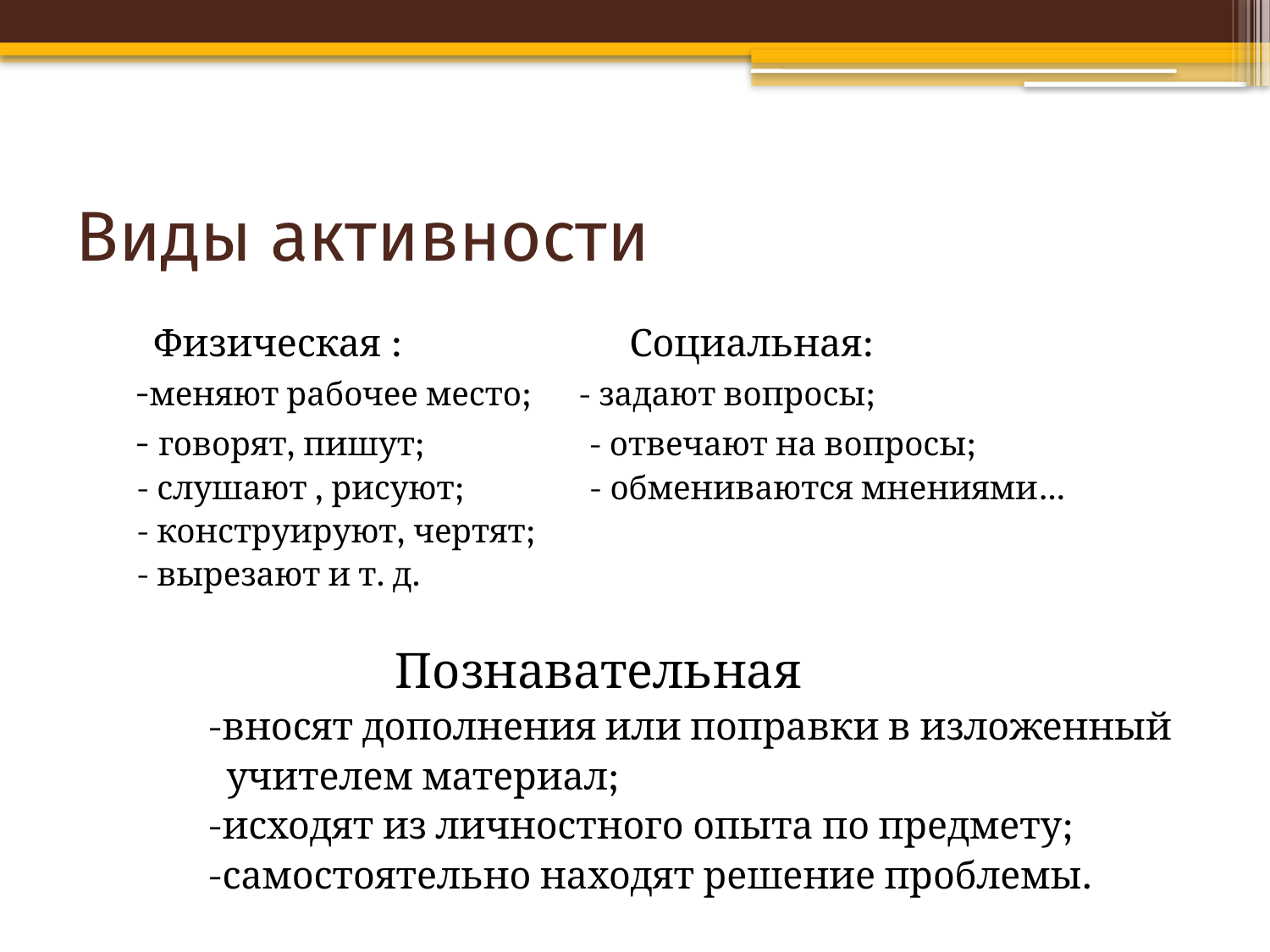

# Виды активности
       Физическая :                         Социальная:
     -меняют рабочее место;      - задают вопросы;
     - говорят, пишут;                     - отвечают на вопросы;
      - слушают , рисуют;                - обмениваются мнениями…
      - конструируют, чертят;
      - вырезают и т. д.

                                       Познавательная
             -вносят дополнения или поправки в изложенный
               учителем материал;
             -исходят из личностного опыта по предмету;
             -самостоятельно находят решение проблемы.